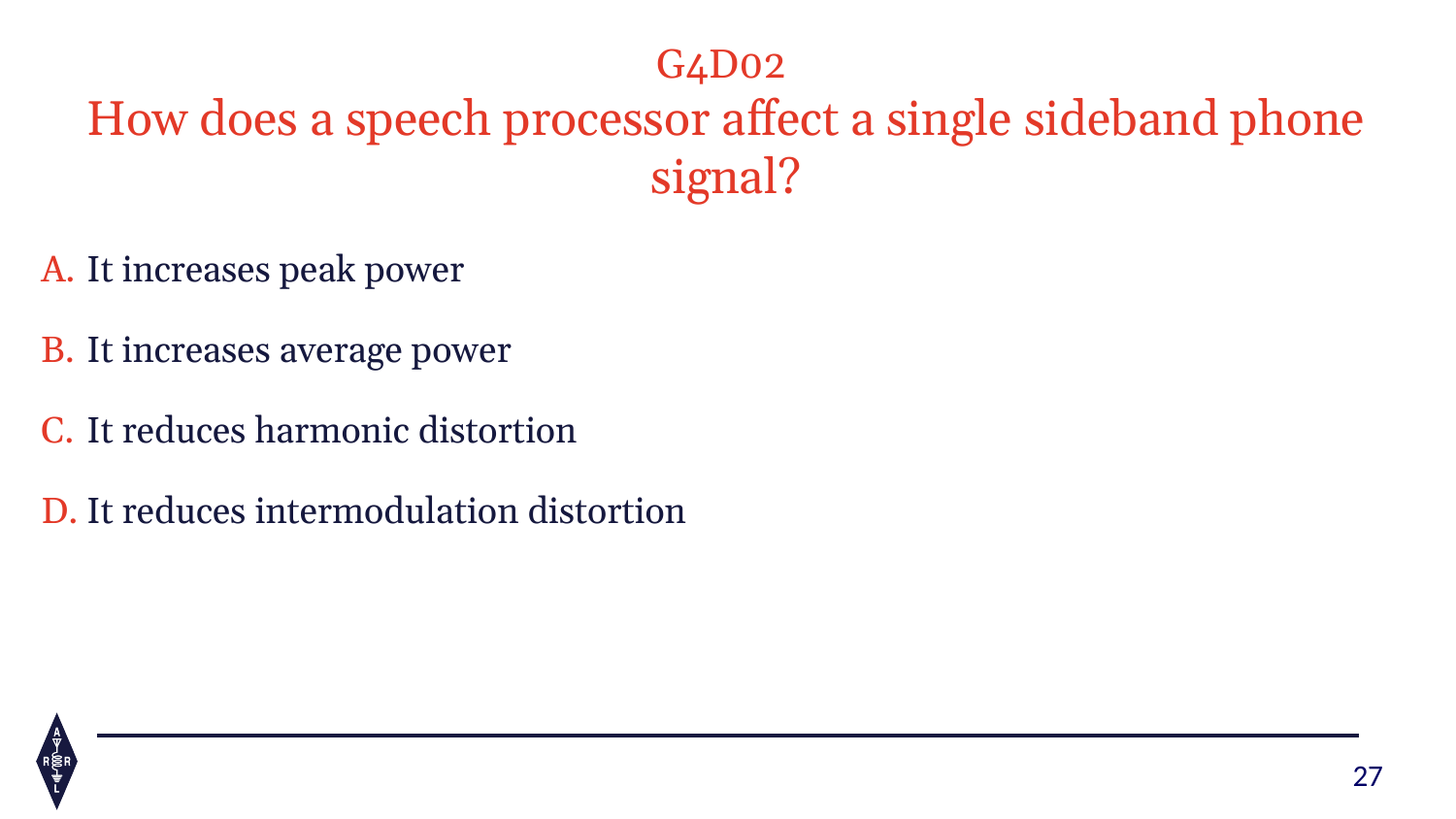

G4D02
How does a speech processor affect a single sideband phone signal?
It increases peak power
It increases average power
It reduces harmonic distortion
It reduces intermodulation distortion
27